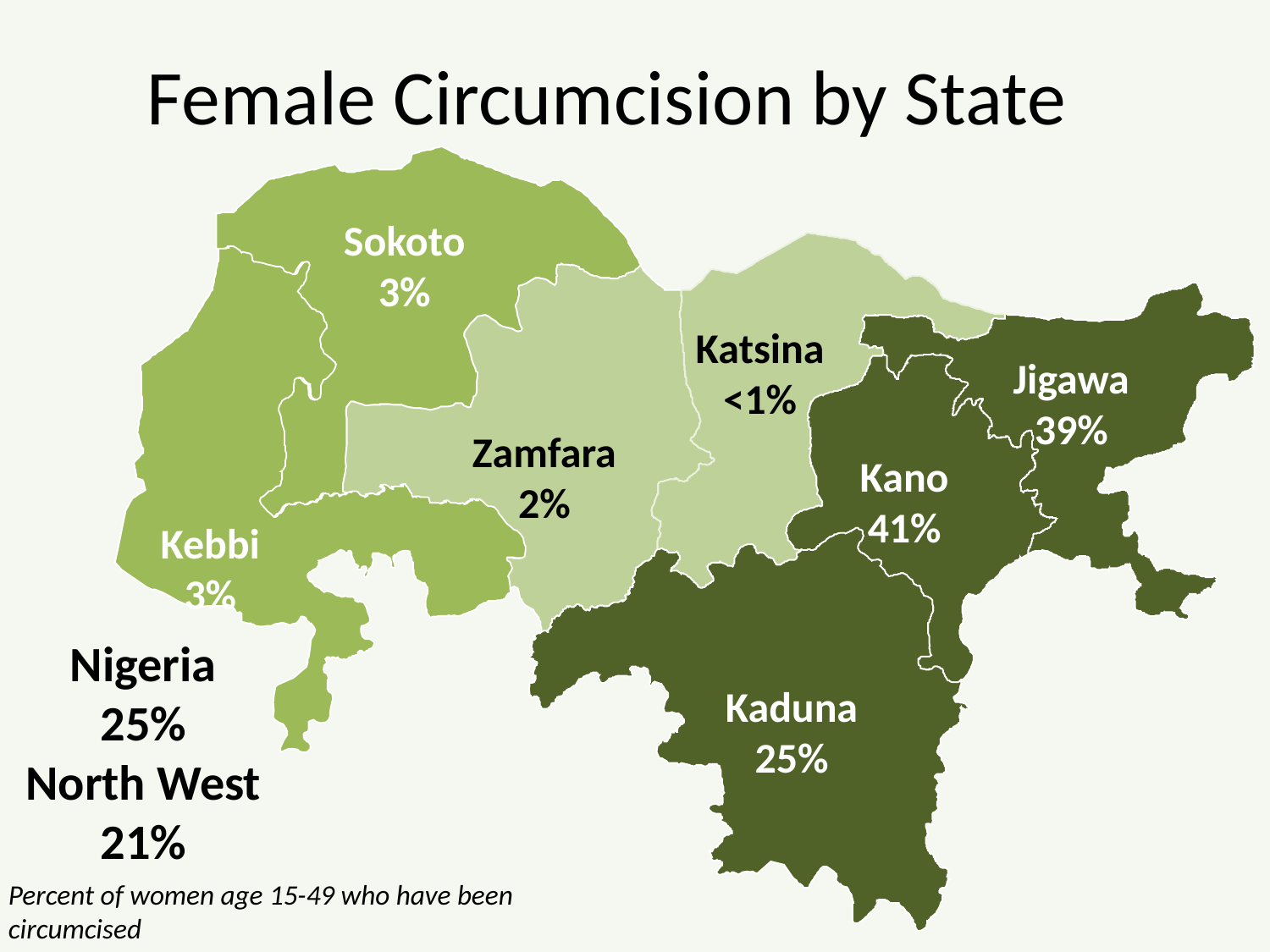

# Female Circumcision by State

Sokoto
3%

Katsina
<1%
Niger
48%
Jigawa
39%
Zamfara
2%
Kano
41%
Kebbi
3%
Nigeria
25%
North West
21%
Kaduna
25%
Percent of women age 15-49 who have been circumcised